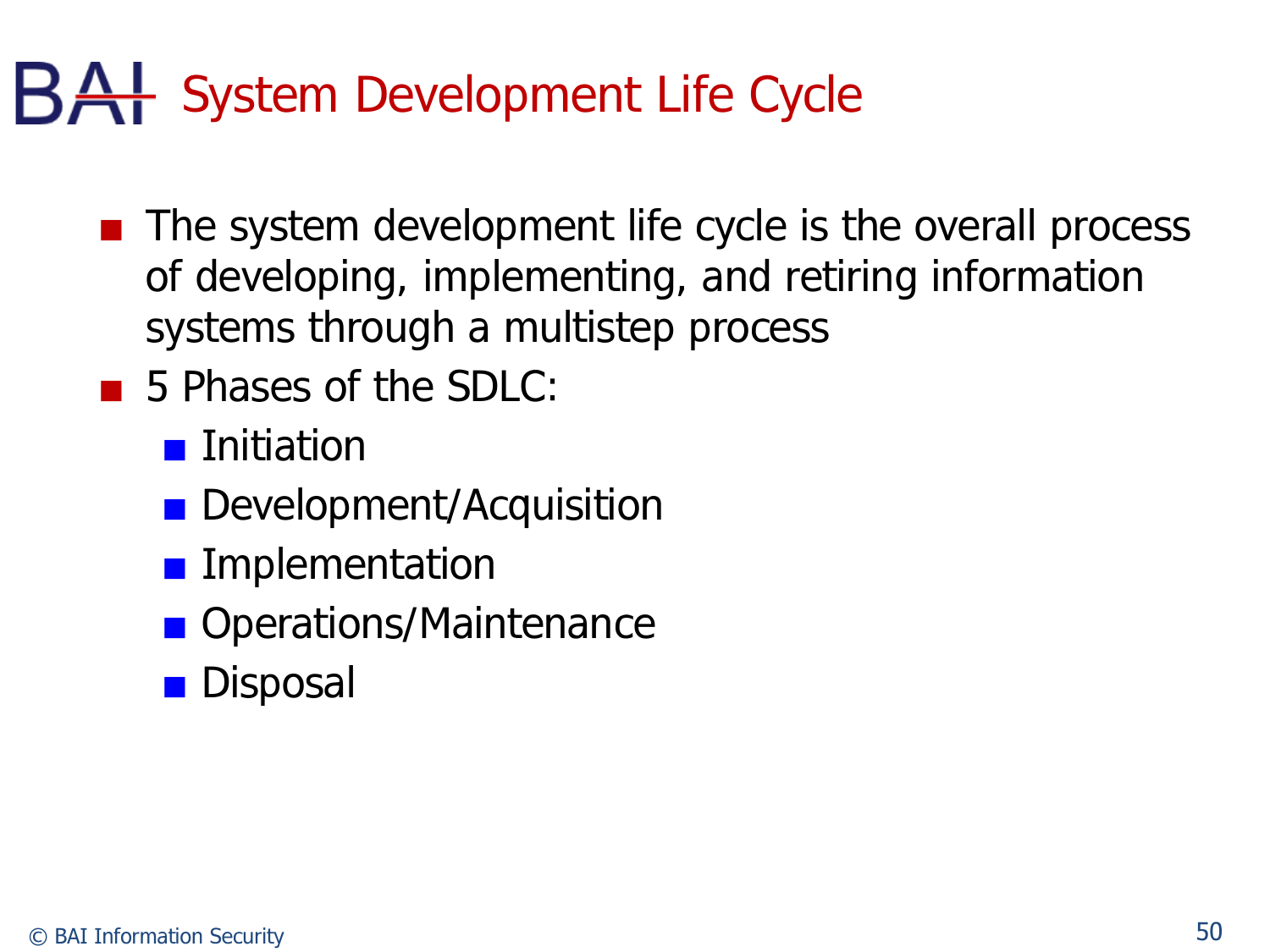

# System Development Life Cycle
The system development life cycle is the overall process of developing, implementing, and retiring information systems through a multistep process
5 Phases of the SDLC:
Initiation
Development/Acquisition
Implementation
Operations/Maintenance
Disposal